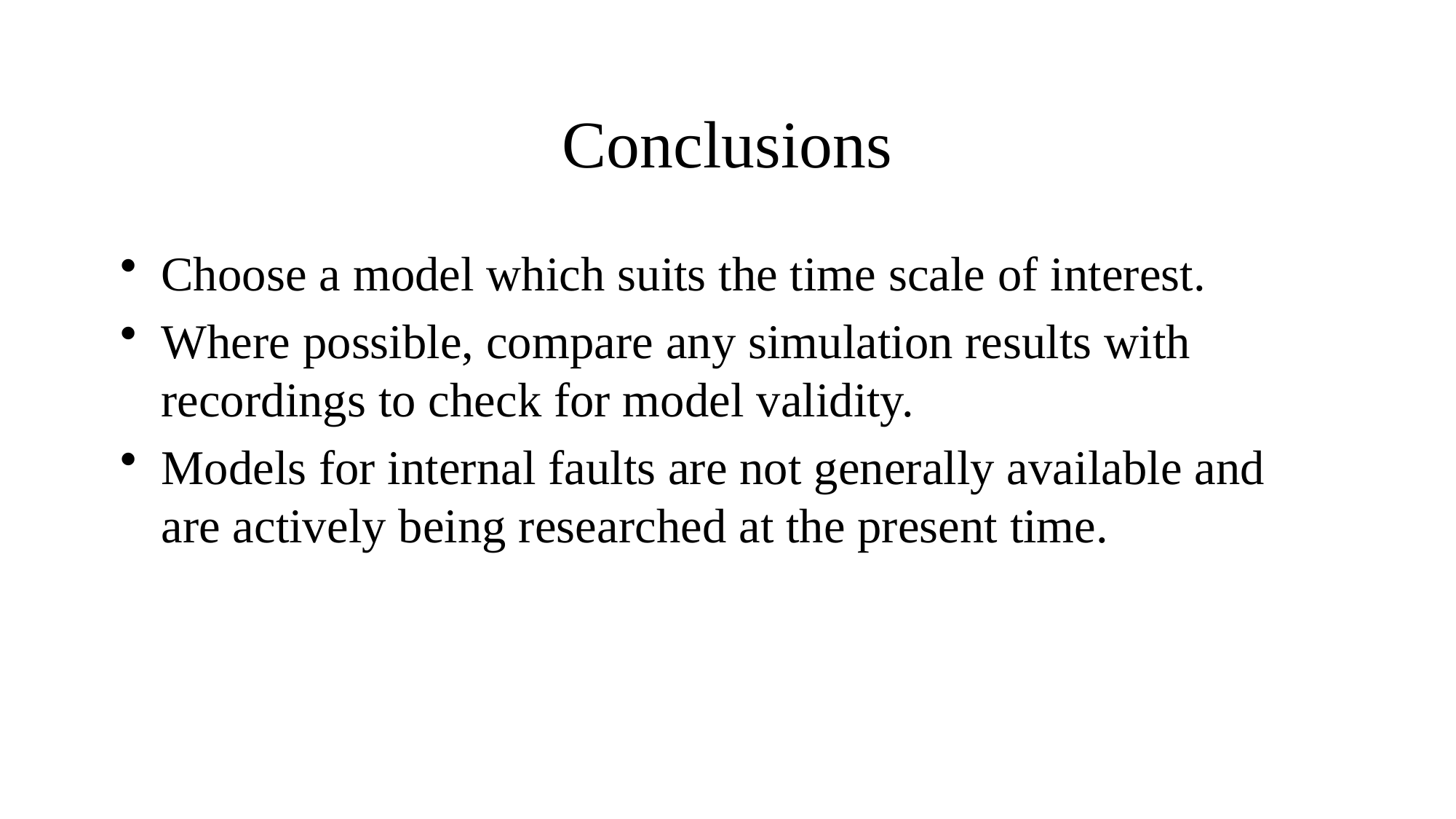

# Conclusions
Choose a model which suits the time scale of interest.
Where possible, compare any simulation results with recordings to check for model validity.
Models for internal faults are not generally available and are actively being researched at the present time.